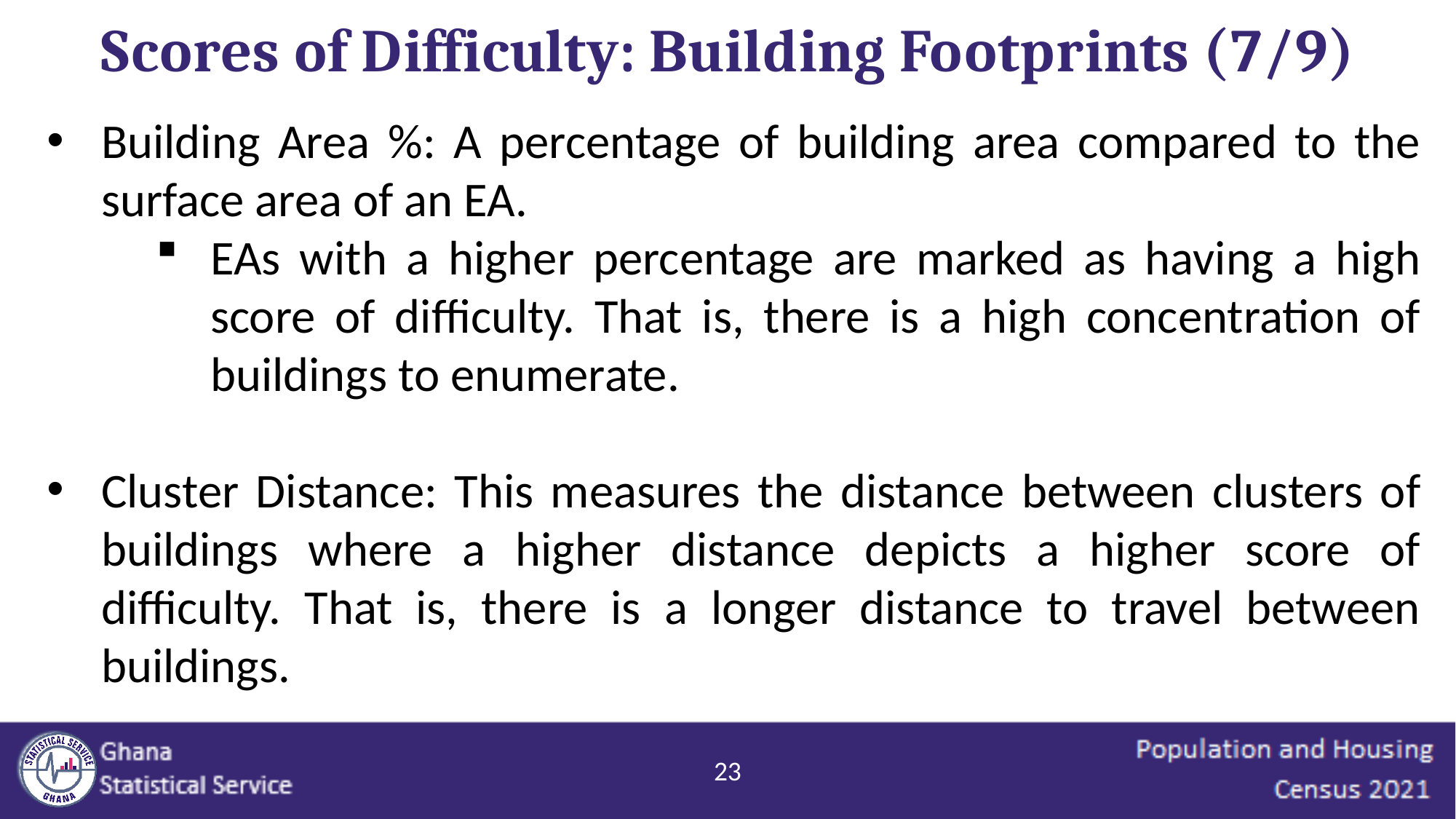

Scores of Difficulty: Building Footprints (7/9)
Building Area %: A percentage of building area compared to the surface area of an EA.
EAs with a higher percentage are marked as having a high score of difficulty. That is, there is a high concentration of buildings to enumerate.

Cluster Distance: This measures the distance between clusters of buildings where a higher distance depicts a higher score of difficulty. That is, there is a longer distance to travel between buildings.
23